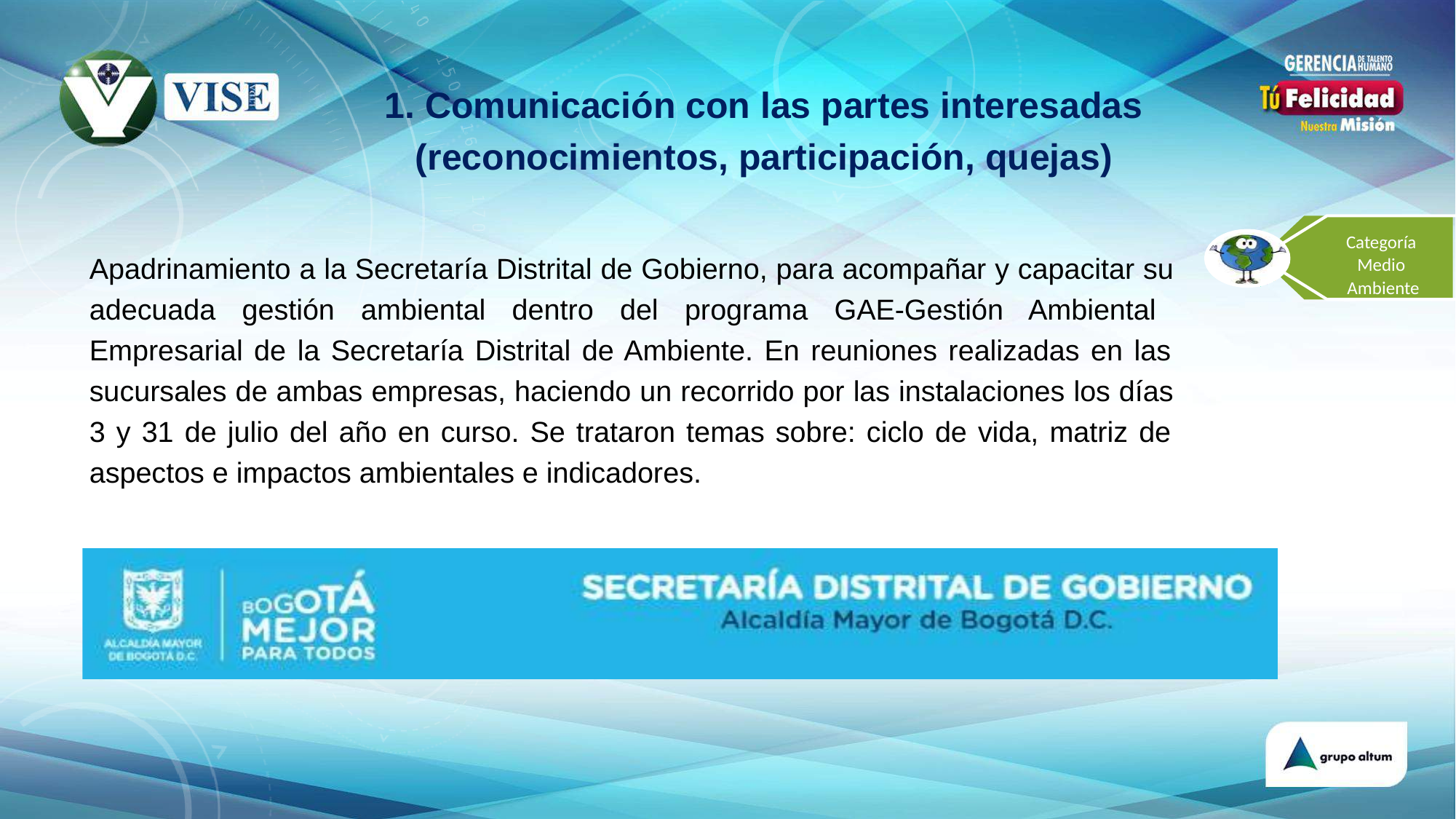

# 1. Comunicación con las partes interesadas  (reconocimientos, participación, quejas)

Categoría  Medio  Ambiente

Apadrinamiento a la Secretaría Distrital de Gobierno, para acompañar y capacitar su  adecuada gestión ambiental dentro del programa GAE-Gestión Ambiental  Empresarial de la Secretaría Distrital de Ambiente. En reuniones realizadas en las  sucursales de ambas empresas, haciendo un recorrido por las instalaciones los días  3 y 31 de julio del año en curso. Se trataron temas sobre: ciclo de vida, matriz de  aspectos e impactos ambientales e indicadores.